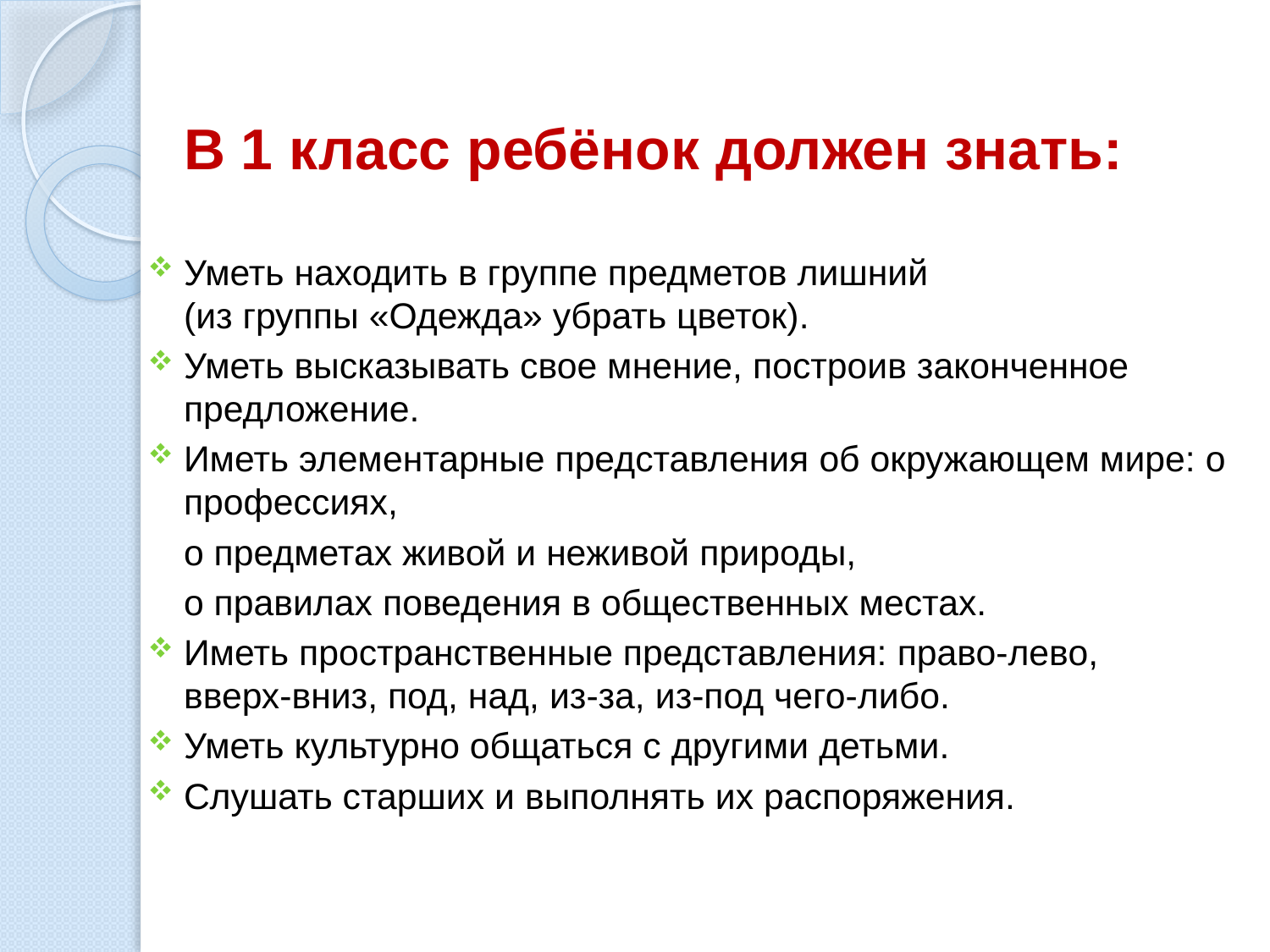

В 1 класс ребёнок должен знать:

Уметь находить в группе предметов лишний
(из группы «Одежда» убрать цветок).
Уметь высказывать свое мнение, построив законченное предложение.
Иметь элементарные представления об окружающем мире: о профессиях,
	о предметах живой и неживой природы,
	о правилах поведения в общественных местах.
Иметь пространственные представления: право-лево,
вверх-вниз, под, над, из-за, из-под чего-либо.
Уметь культурно общаться с другими детьми.
Слушать старших и выполнять их распоряжения.